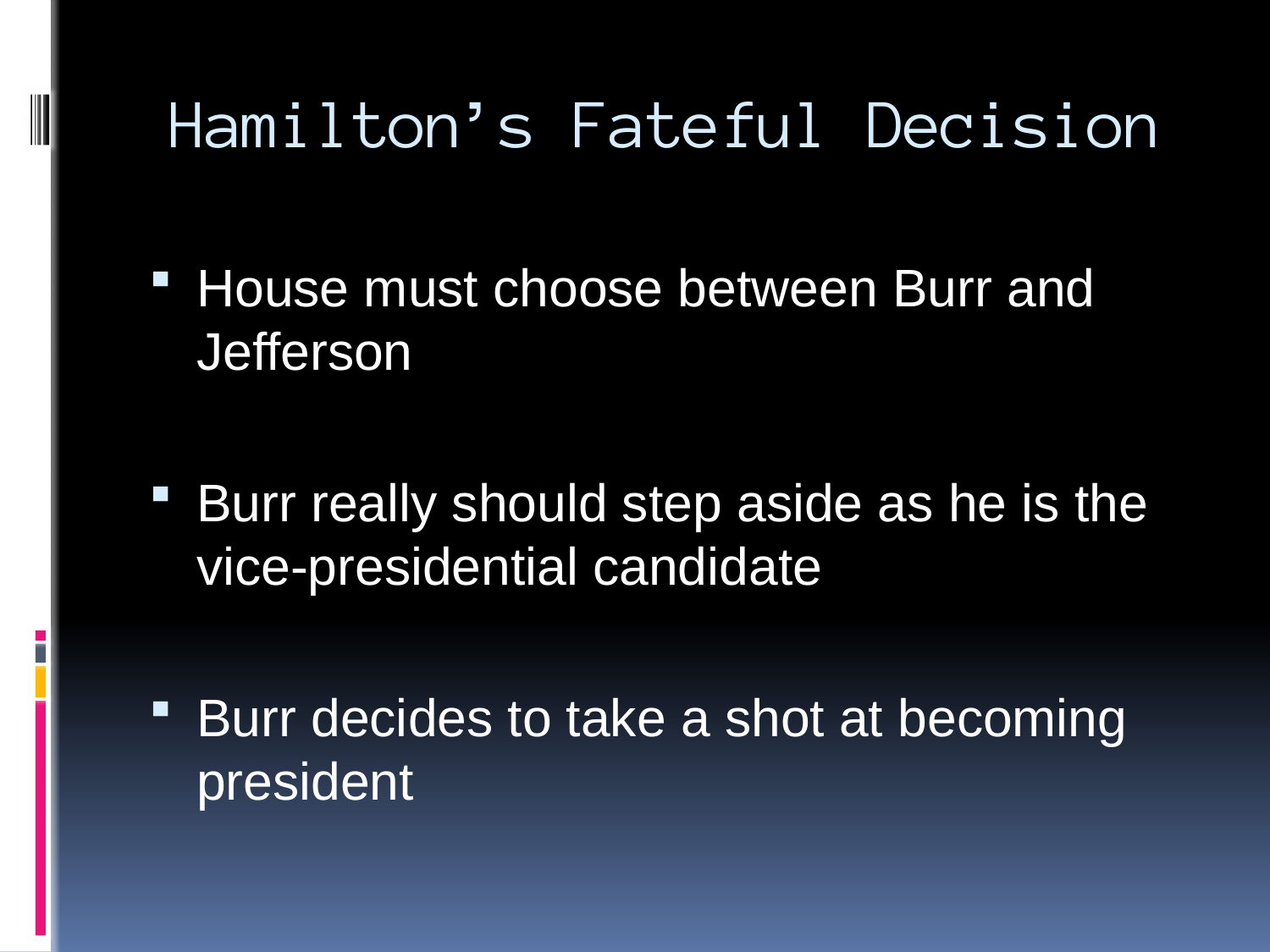

# Hamilton’s Fateful Decision
House must choose between Burr and Jefferson

Burr really should step aside as he is the vice-presidential candidate

Burr decides to take a shot at becoming president